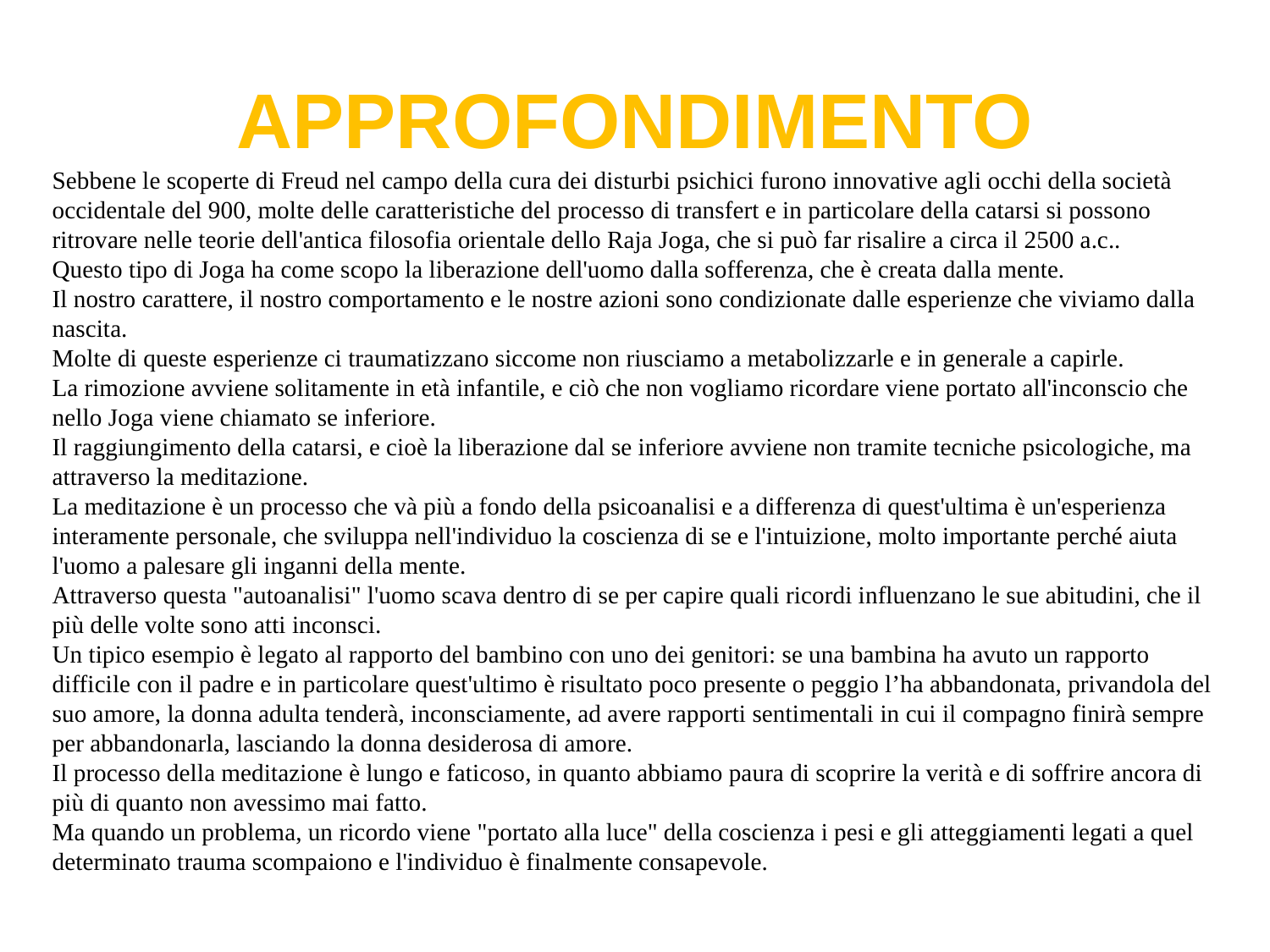

# APPROFONDIMENTO
Sebbene le scoperte di Freud nel campo della cura dei disturbi psichici furono innovative agli occhi della società occidentale del 900, molte delle caratteristiche del processo di transfert e in particolare della catarsi si possono ritrovare nelle teorie dell'antica filosofia orientale dello Raja Joga, che si può far risalire a circa il 2500 a.c..
Questo tipo di Joga ha come scopo la liberazione dell'uomo dalla sofferenza, che è creata dalla mente.
Il nostro carattere, il nostro comportamento e le nostre azioni sono condizionate dalle esperienze che viviamo dalla nascita.
Molte di queste esperienze ci traumatizzano siccome non riusciamo a metabolizzarle e in generale a capirle.
La rimozione avviene solitamente in età infantile, e ciò che non vogliamo ricordare viene portato all'inconscio che nello Joga viene chiamato se inferiore.
Il raggiungimento della catarsi, e cioè la liberazione dal se inferiore avviene non tramite tecniche psicologiche, ma attraverso la meditazione.
La meditazione è un processo che và più a fondo della psicoanalisi e a differenza di quest'ultima è un'esperienza interamente personale, che sviluppa nell'individuo la coscienza di se e l'intuizione, molto importante perché aiuta l'uomo a palesare gli inganni della mente.
Attraverso questa "autoanalisi" l'uomo scava dentro di se per capire quali ricordi influenzano le sue abitudini, che il più delle volte sono atti inconsci.
Un tipico esempio è legato al rapporto del bambino con uno dei genitori: se una bambina ha avuto un rapporto difficile con il padre e in particolare quest'ultimo è risultato poco presente o peggio l’ha abbandonata, privandola del suo amore, la donna adulta tenderà, inconsciamente, ad avere rapporti sentimentali in cui il compagno finirà sempre per abbandonarla, lasciando la donna desiderosa di amore.
Il processo della meditazione è lungo e faticoso, in quanto abbiamo paura di scoprire la verità e di soffrire ancora di più di quanto non avessimo mai fatto.
Ma quando un problema, un ricordo viene "portato alla luce" della coscienza i pesi e gli atteggiamenti legati a quel determinato trauma scompaiono e l'individuo è finalmente consapevole.